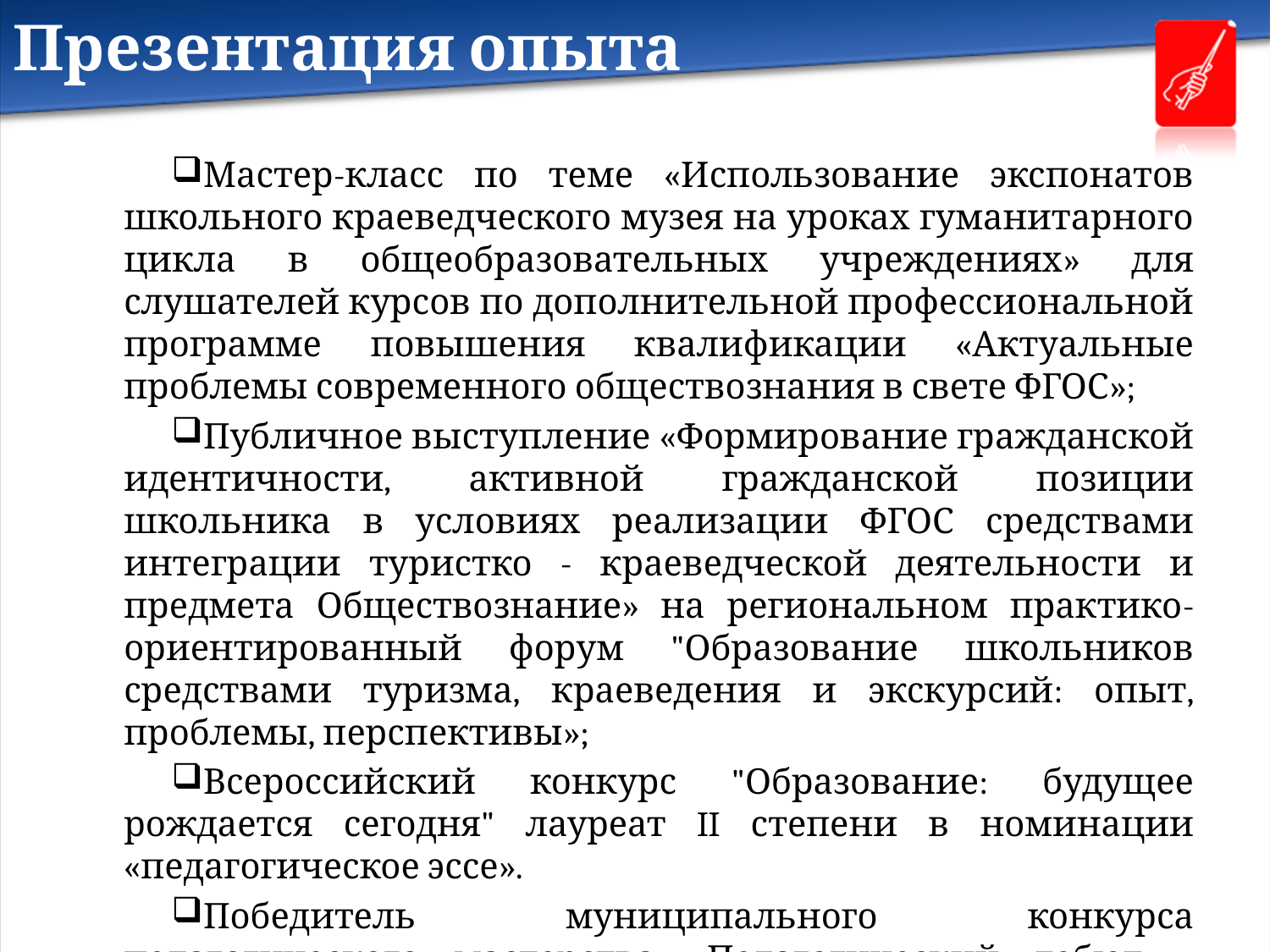

# Презентация опыта
Мастер-класс по теме «Использование экспонатов школьного краеведческого музея на уроках гуманитарного цикла в общеобразовательных учреждениях» для слушателей курсов по дополнительной профессиональной программе повышения квалификации «Актуальные проблемы современного обществознания в свете ФГОС»;
Публичное выступление «Формирование гражданской идентичности, активной гражданской позиции школьника в условиях реализации ФГОС средствами интеграции туристко - краеведческой деятельности и предмета Обществознание» на региональном практико-ориентированный форум "Образование школьников средствами туризма, краеведения и экскурсий: опыт, проблемы, перспективы»;
Всероссийский конкурс "Образование: будущее рождается сегодня" лауреат II степени в номинации «педагогическое эссе».
Победитель муниципального конкурса педагогического мастерства «Педагогический дебют – 2017».